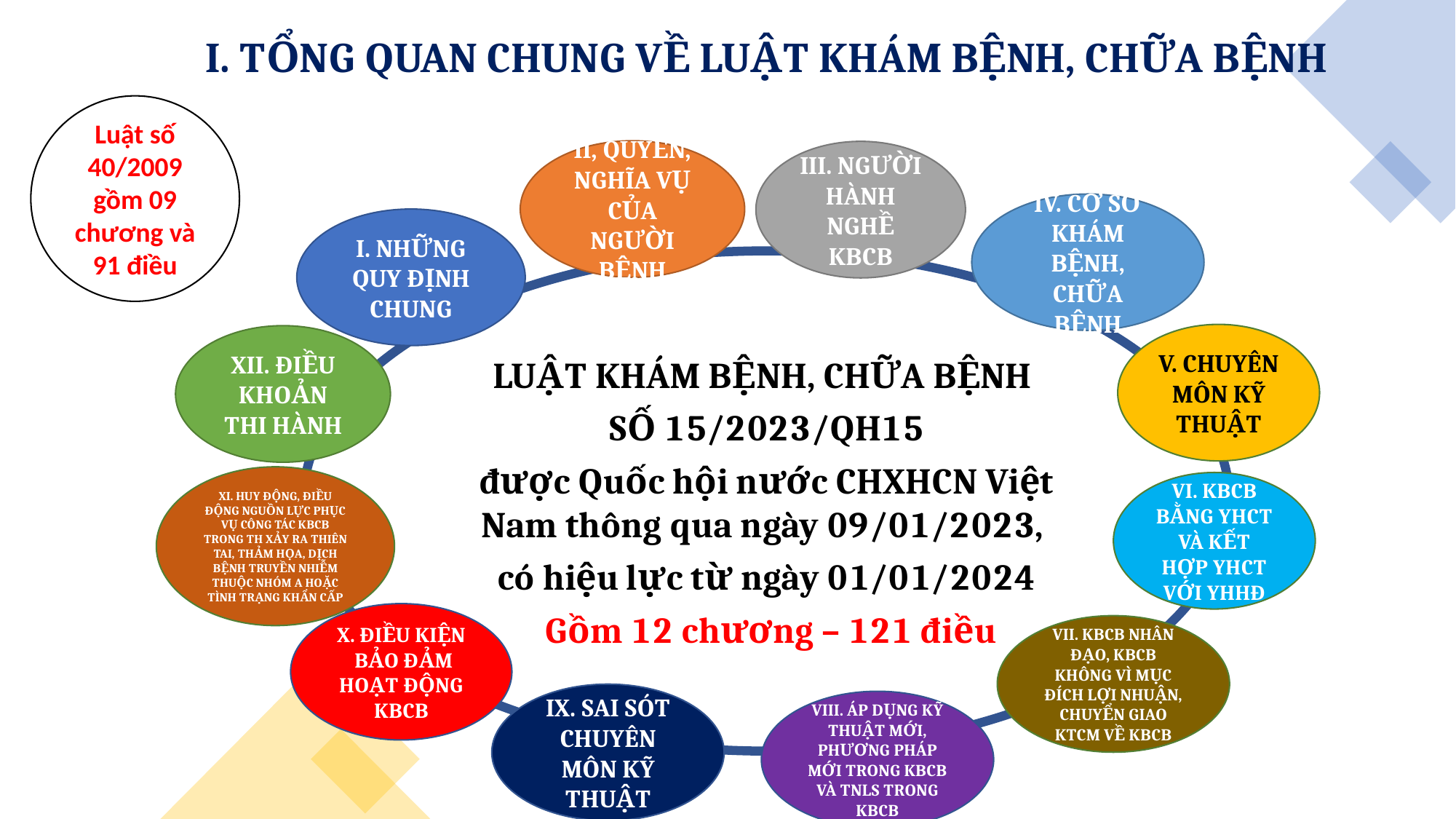

I. TỔNG QUAN CHUNG VỀ LUẬT KHÁM BỆNH, CHỮA BỆNH
Luật số 40/2009 gồm 09 chương và 91 điều
II, QUYỀN, NGHĨA VỤ CỦA NGƯỜI BỆNH
III. NGƯỜI HÀNH NGHỀ KBCB
IV. CƠ SỞ KHÁM BỆNH, CHỮA BỆNH
I. NHỮNG QUY ĐỊNH CHUNG
LUẬT KHÁM BỆNH, CHỮA BỆNH
SỐ 15/2023/QH15
được Quốc hội nước CHXHCN Việt Nam thông qua ngày 09/01/2023,
có hiệu lực từ ngày 01/01/2024
 Gồm 12 chương – 121 điều
V. CHUYÊN MÔN KỸ THUẬT
XII. ĐIỀU KHOẢN THI HÀNH
XI. HUY ĐỘNG, ĐIỀU ĐỘNG NGUỒN LỰC PHỤC VỤ CÔNG TÁC KBCB TRONG TH XẢY RA THIÊN TAI, THẢM HỌA, DỊCH BỆNH TRUYỀN NHIỄM THUỘC NHÓM A HOẶC TÌNH TRẠNG KHẨN CẤP
VI. KBCB BẰNG YHCT VÀ KẾT HỢP YHCT VỚI YHHĐ
X. ĐIỀU KIỆN
 BẢO ĐẢM HOẠT ĐỘNG KBCB
VII. KBCB NHÂN ĐẠO, KBCB KHÔNG VÌ MỤC ĐÍCH LỢI NHUẬN, CHUYỂN GIAO KTCM VỀ KBCB

IX. SAI SÓT CHUYÊN MÔN KỸ THUẬT
VIII. ÁP DỤNG KỸ THUẬT MỚI, PHƯƠNG PHÁP MỚI TRONG KBCB VÀ TNLS TRONG KBCB